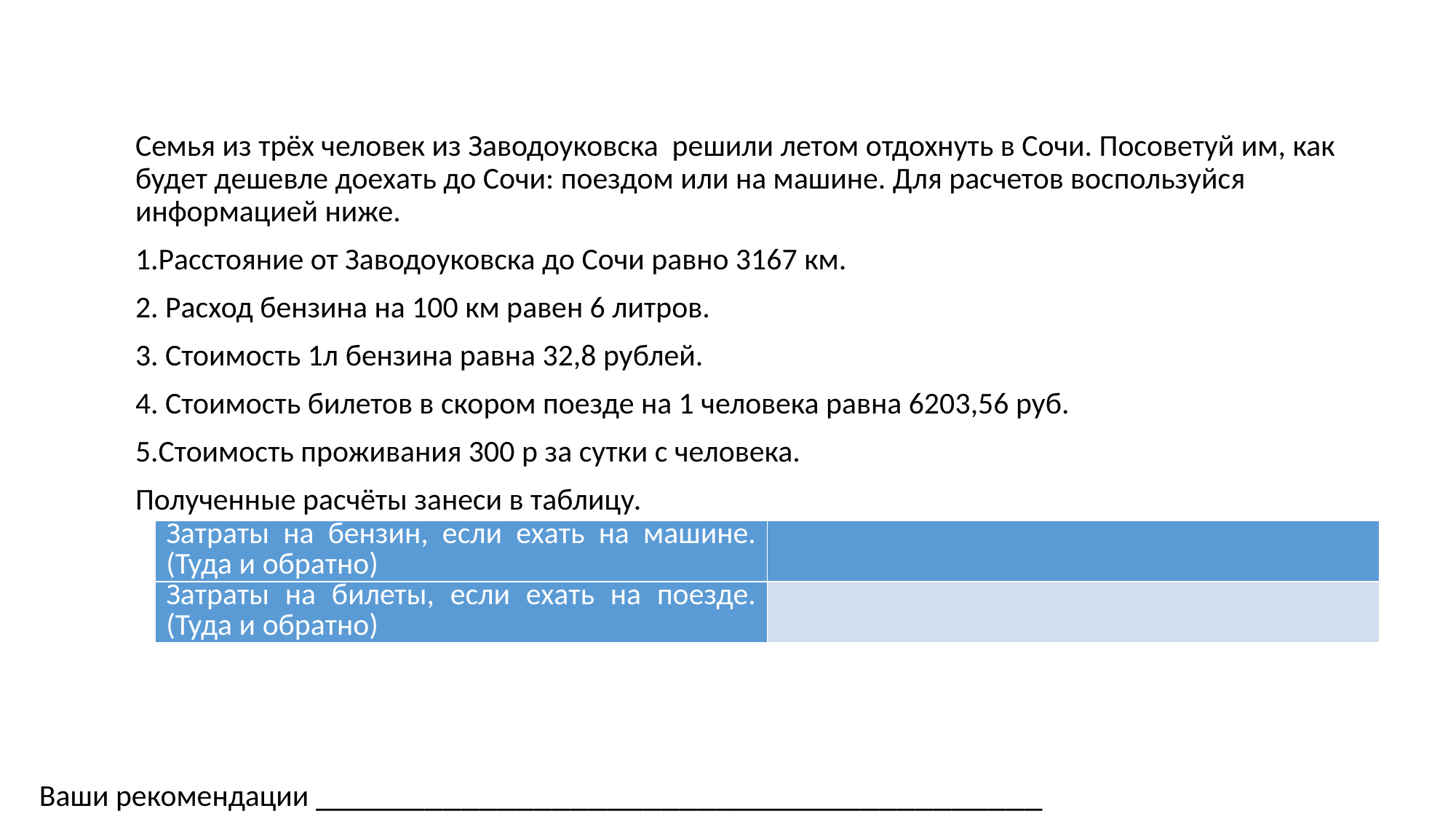

Семья из трёх человек из Заводоуковска  решили летом отдохнуть в Сочи. Посоветуй им, как будет дешевле доехать до Сочи: поездом или на машине. Для расчетов воспользуйся информацией ниже.
1.Расстояние от Заводоуковска до Сочи равно 3167 км.
2. Расход бензина на 100 км равен 6 литров.
3. Стоимость 1л бензина равна 32,8 рублей.
4. Стоимость билетов в скором поезде на 1 человека равна 6203,56 руб.
5.Стоимость проживания 300 р за сутки с человека.
Полученные расчёты занеси в таблицу.
| Затраты на бензин, если ехать на машине. (Туда и обратно) |  |
| --- | --- |
| Затраты на билеты, если ехать на поезде. (Туда и обратно) |  |
Ваши рекомендации ________________________________________